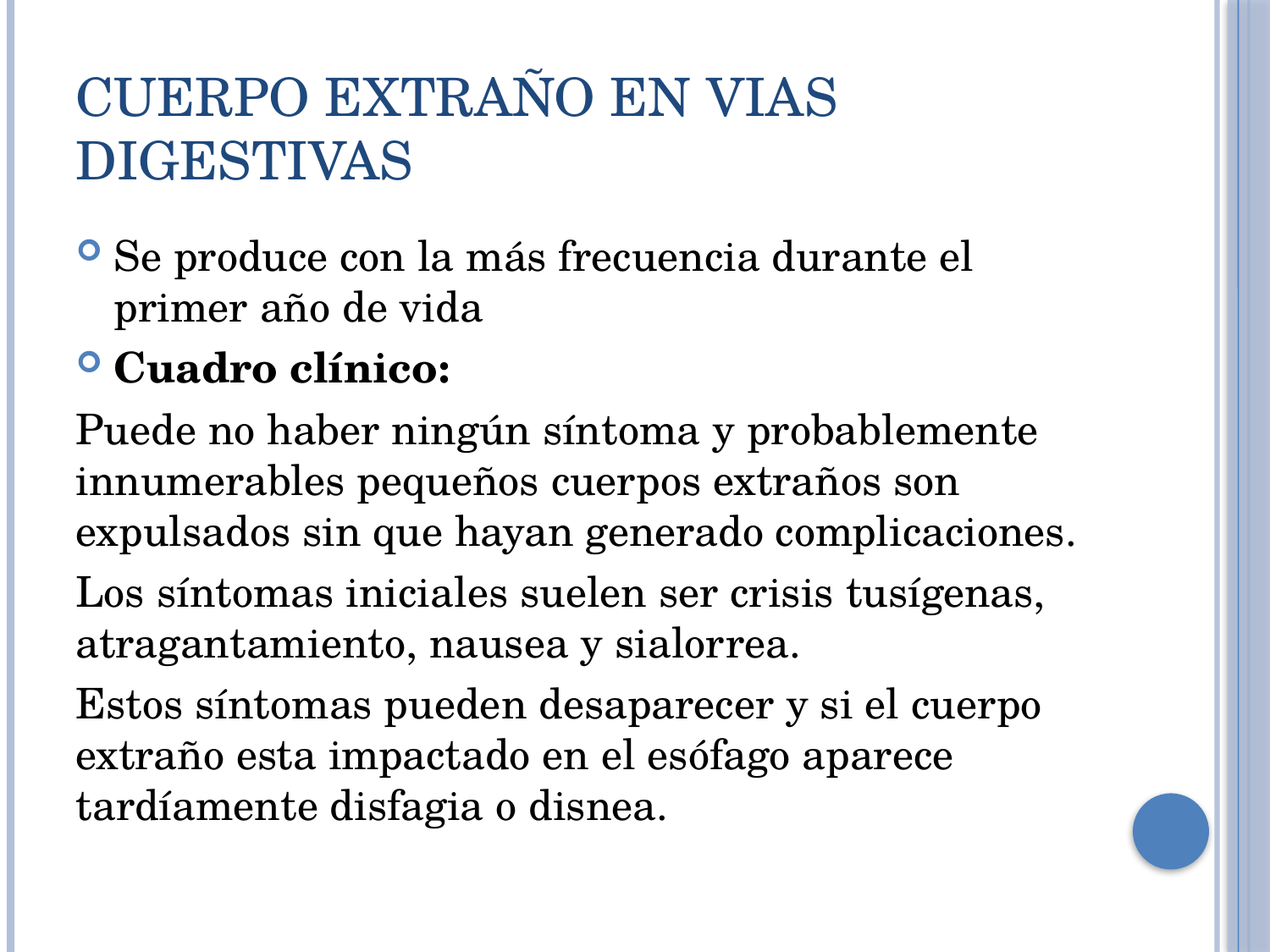

# Cuerpo extraño en vias digestivas
Se produce con la más frecuencia durante el primer año de vida
Cuadro clínico:
Puede no haber ningún síntoma y probablemente innumerables pequeños cuerpos extraños son expulsados sin que hayan generado complicaciones.
Los síntomas iniciales suelen ser crisis tusígenas, atragantamiento, nausea y sialorrea.
Estos síntomas pueden desaparecer y si el cuerpo extraño esta impactado en el esófago aparece tardíamente disfagia o disnea.